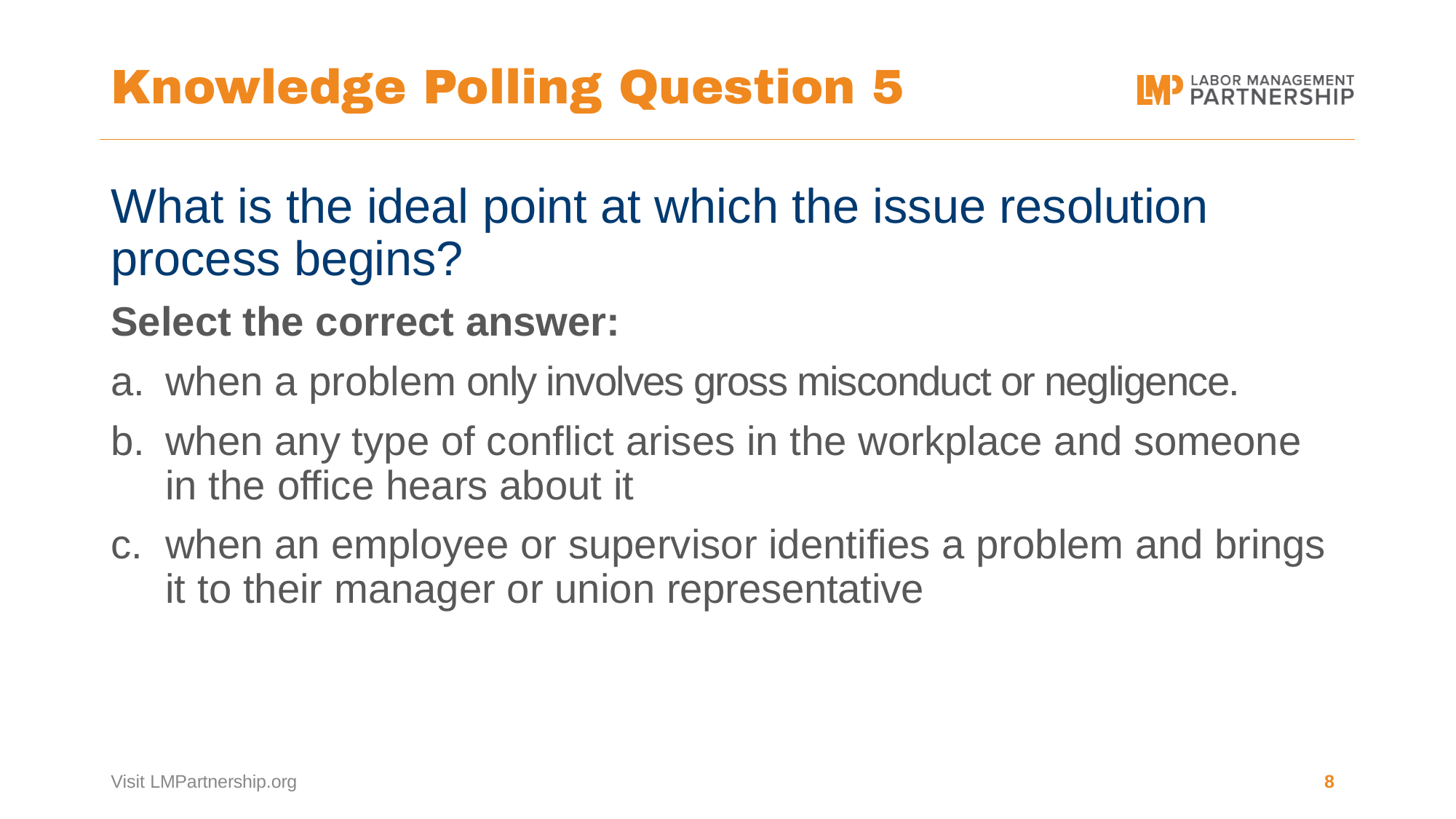

# Knowledge Polling Question 5
What is the ideal point at which the issue resolution process begins?
Select the correct answer:
when a problem only involves gross misconduct or negligence.
when any type of conflict arises in the workplace and someone in the office hears about it
when an employee or supervisor identifies a problem and brings it to their manager or union representative
Visit LMPartnership.org
8